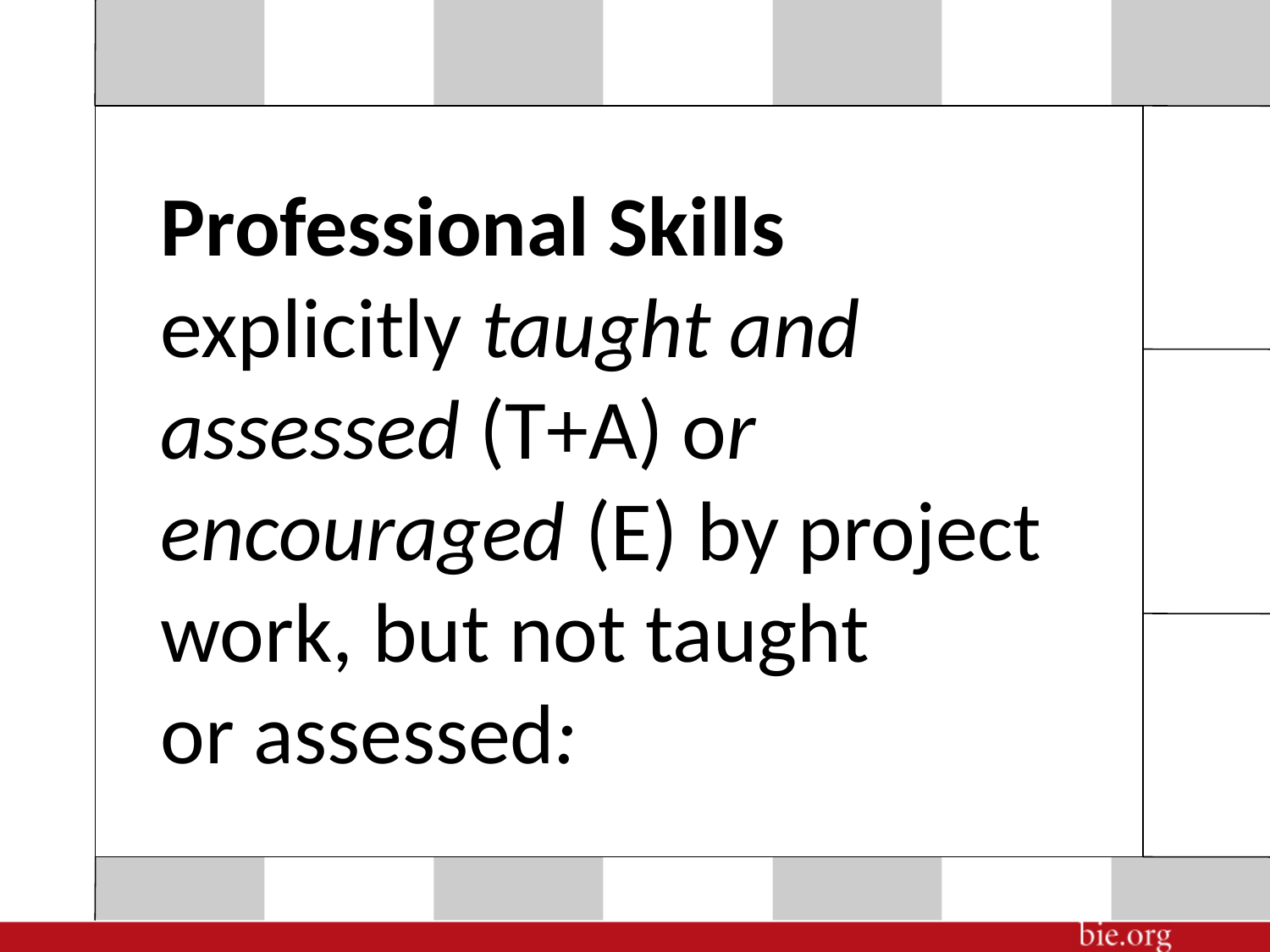

Professional Skills
explicitly taught and
assessed (T+A) or
encouraged (E) by project work, but not taught
or assessed: